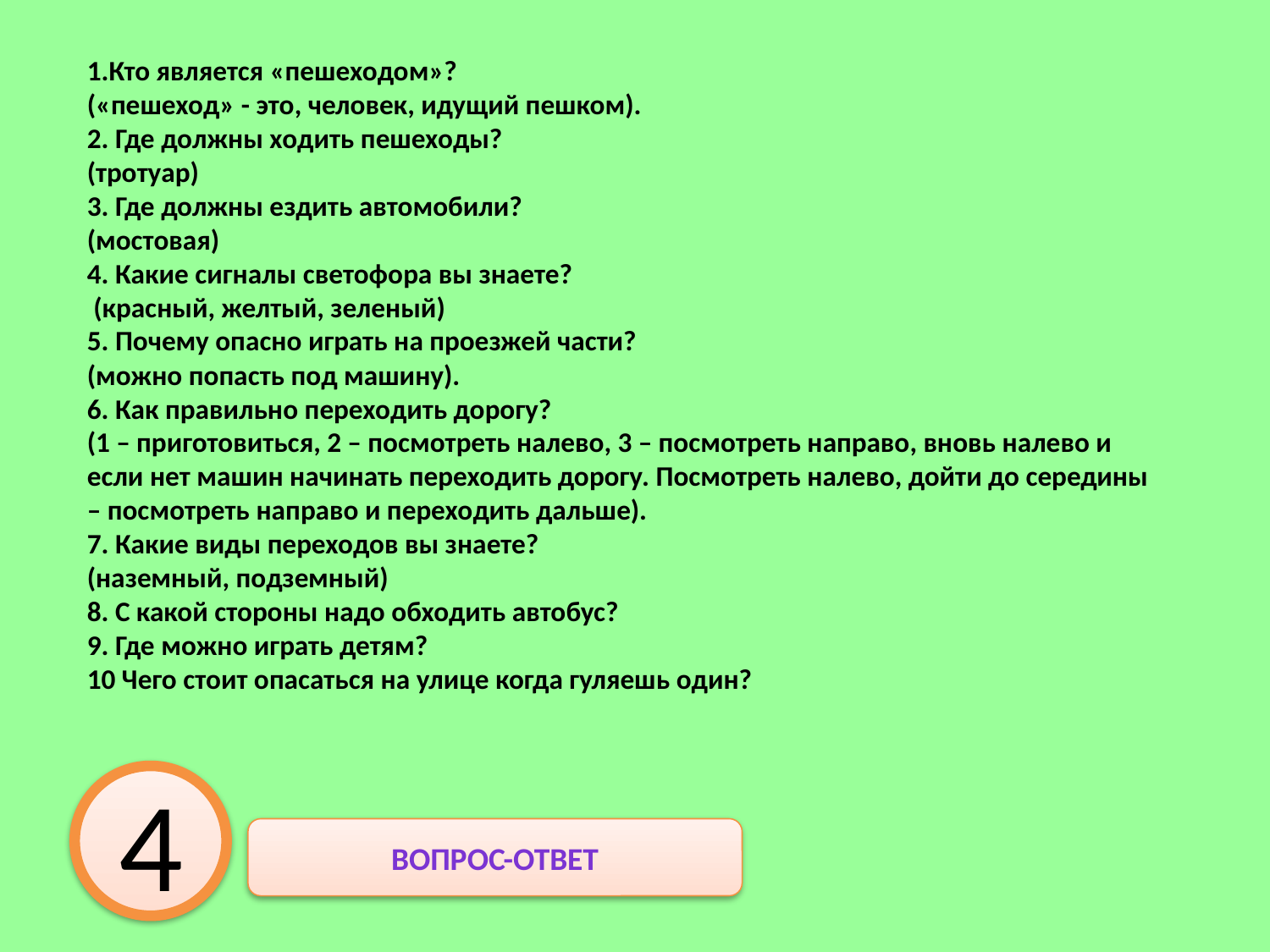

1.Кто является «пешеходом»?
(«пешеход» - это, человек, идущий пешком).
2. Где должны ходить пешеходы?
(тротуар)
3. Где должны ездить автомобили?
(мостовая)
4. Какие сигналы светофора вы знаете?
 (красный, желтый, зеленый)
5. Почему опасно играть на проезжей части?
(можно попасть под машину).
6. Как правильно переходить дорогу?
(1 – приготовиться, 2 – посмотреть налево, 3 – посмотреть направо, вновь налево и если нет машин начинать переходить дорогу. Посмотреть налево, дойти до середины – посмотреть направо и переходить дальше).
7. Какие виды переходов вы знаете?
(наземный, подземный)
8. С какой стороны надо обходить автобус?
9. Где можно играть детям?
10 Чего стоит опасаться на улице когда гуляешь один?
4
Вопрос-ответ